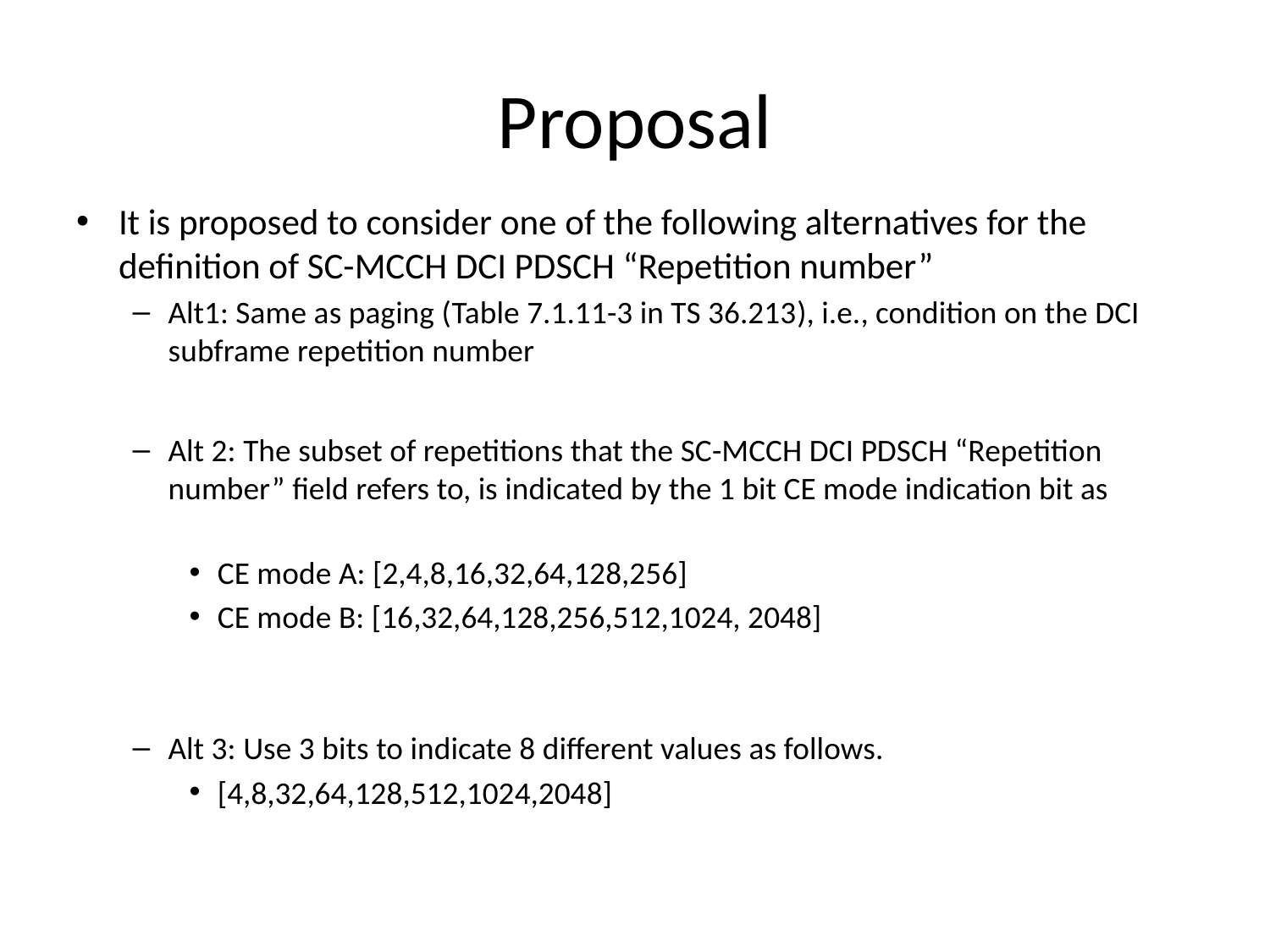

# Proposal
It is proposed to consider one of the following alternatives for the definition of SC-MCCH DCI PDSCH “Repetition number”
Alt1: Same as paging (Table 7.1.11-3 in TS 36.213), i.e., condition on the DCI subframe repetition number

Alt 2: The subset of repetitions that the SC-MCCH DCI PDSCH “Repetition number” field refers to, is indicated by the 1 bit CE mode indication bit as

CE mode A: [2,4,8,16,32,64,128,256]
CE mode B: [16,32,64,128,256,512,1024, 2048]

Alt 3: Use 3 bits to indicate 8 different values as follows.
[4,8,32,64,128,512,1024,2048]